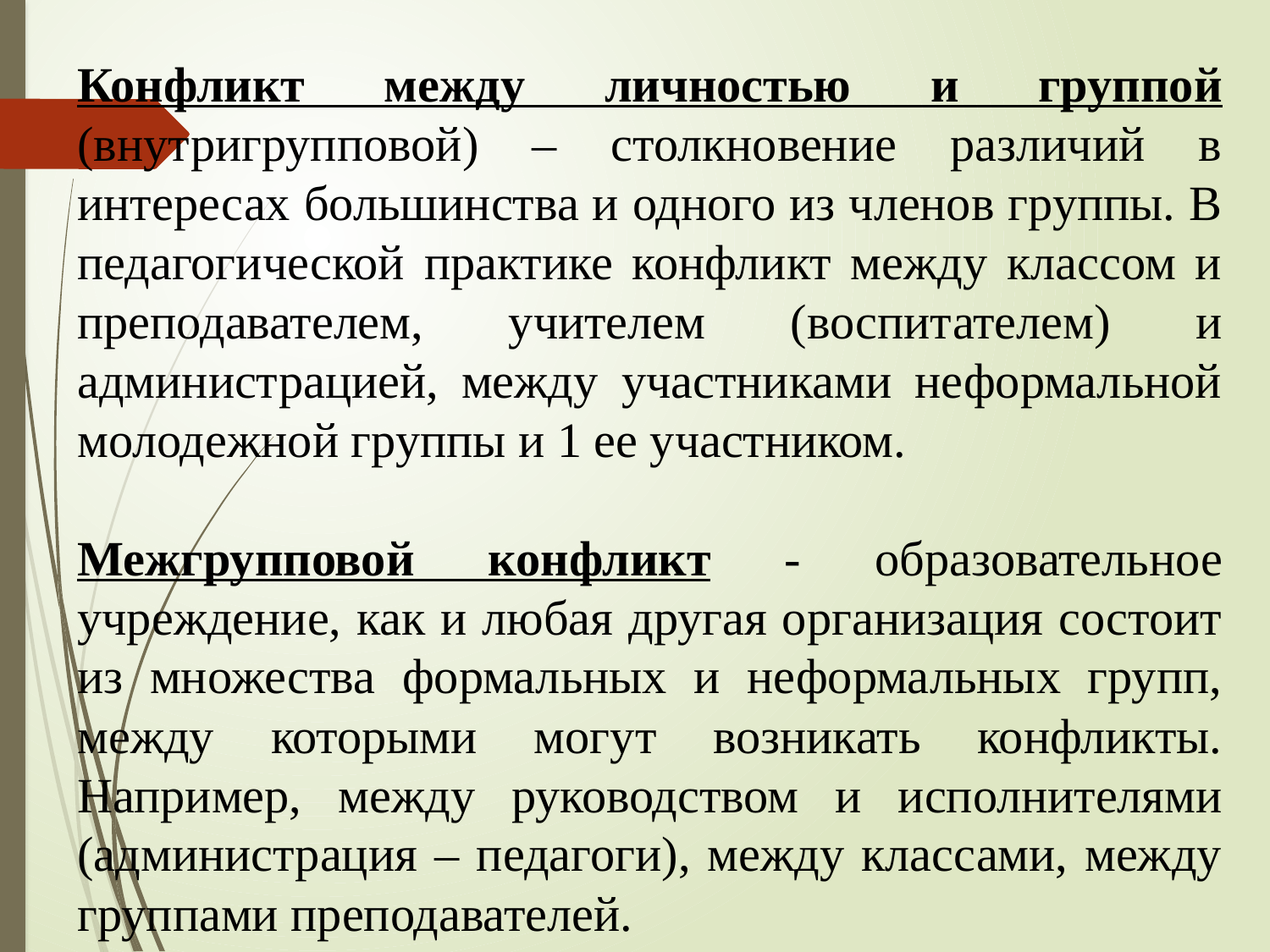

Конфликт между личностью и группой (внутригрупповой) – столкновение различий в интересах большинства и одного из членов группы. В педагогической практике конфликт между классом и преподавателем, учителем (воспитателем) и администрацией, между участниками неформальной молодежной группы и 1 ее участником.

Межгрупповой конфликт - образовательное учреждение, как и любая другая организация состоит из множества формальных и неформальных групп, между которыми могут возникать конфликты. Например, между руководством и исполнителями (администрация – педагоги), между классами, между группами преподавателей.